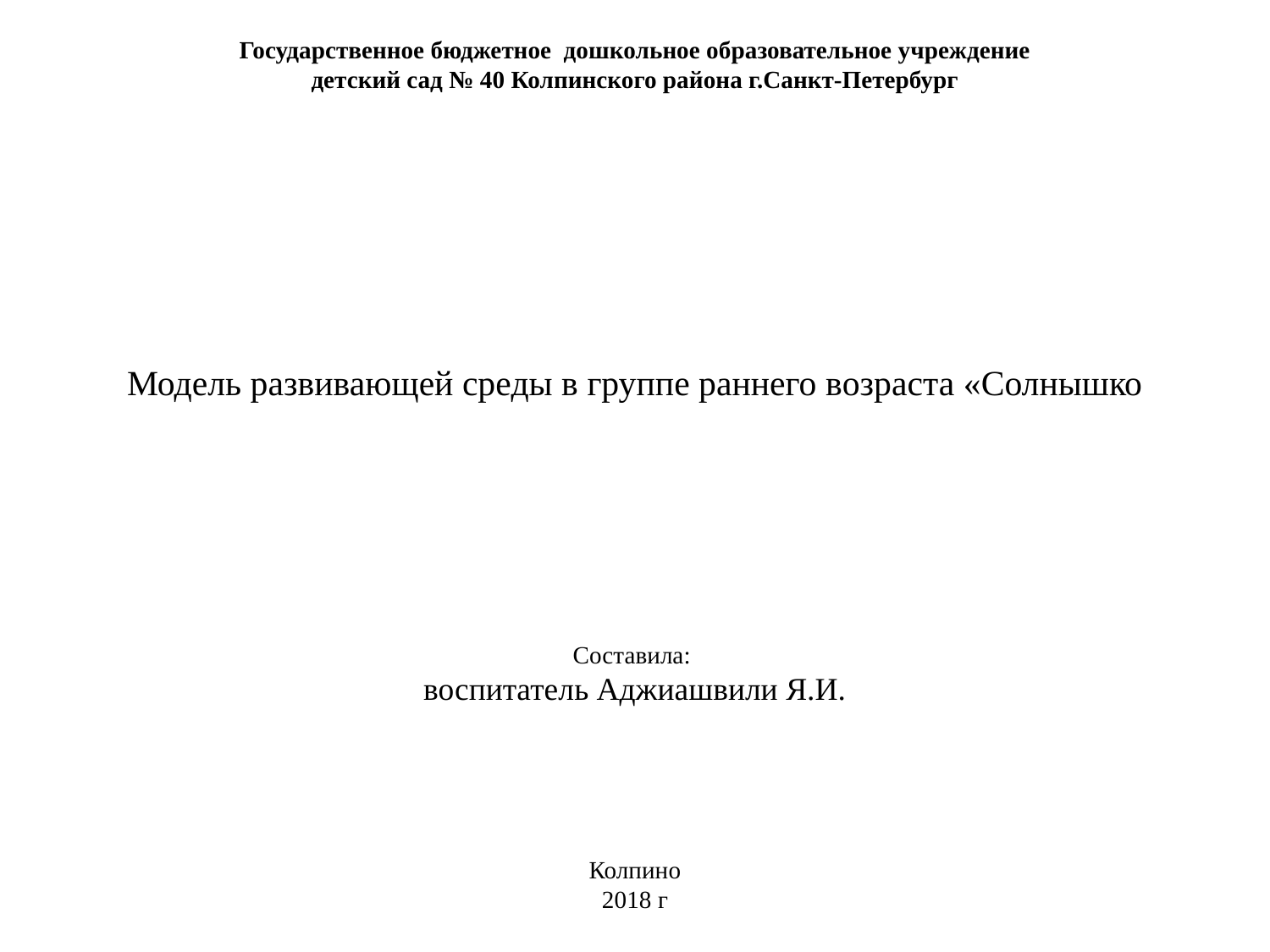

Государственное бюджетное  дошкольное образовательное учреждение
детский сад № 40 Колпинского района г.Санкт-Петербург

Модель развивающей среды в группе раннего возраста «Солнышко

Составила:
воспитатель Аджиашвили Я.И.

Колпино
2018 г